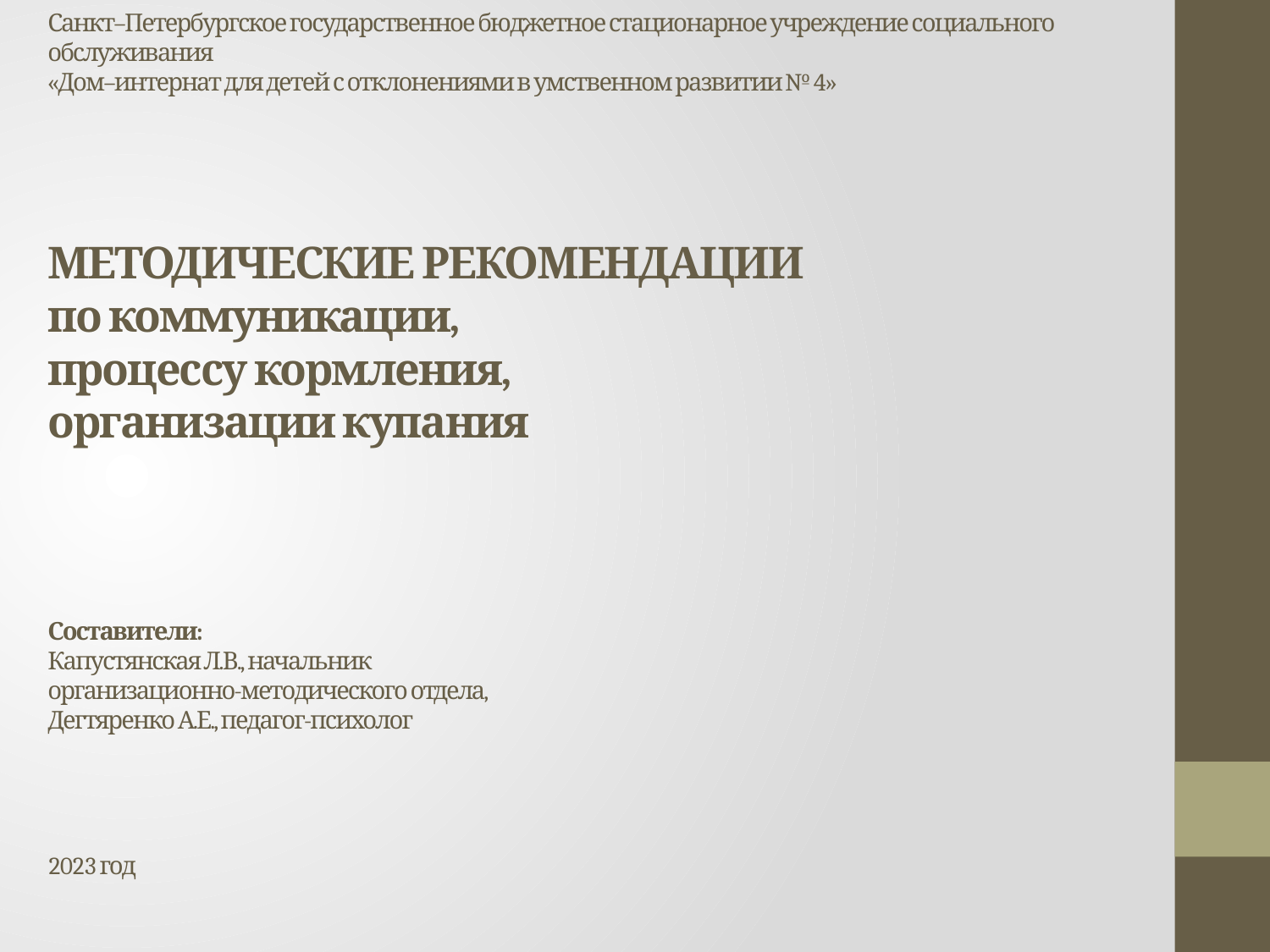

# Санкт–Петербургское государственное бюджетное стационарное учреждение социального обслуживания «Дом–интернат для детей с отклонениями в умственном развитии № 4»         МЕТОДИЧЕСКИЕ РЕКОМЕНДАЦИИ по коммуникации, процессу кормления, организации купания             Составители: Капустянская Л.В., начальник организационно-методического отдела, Дегтяренко А.Е., педагог-психолог         2023 год